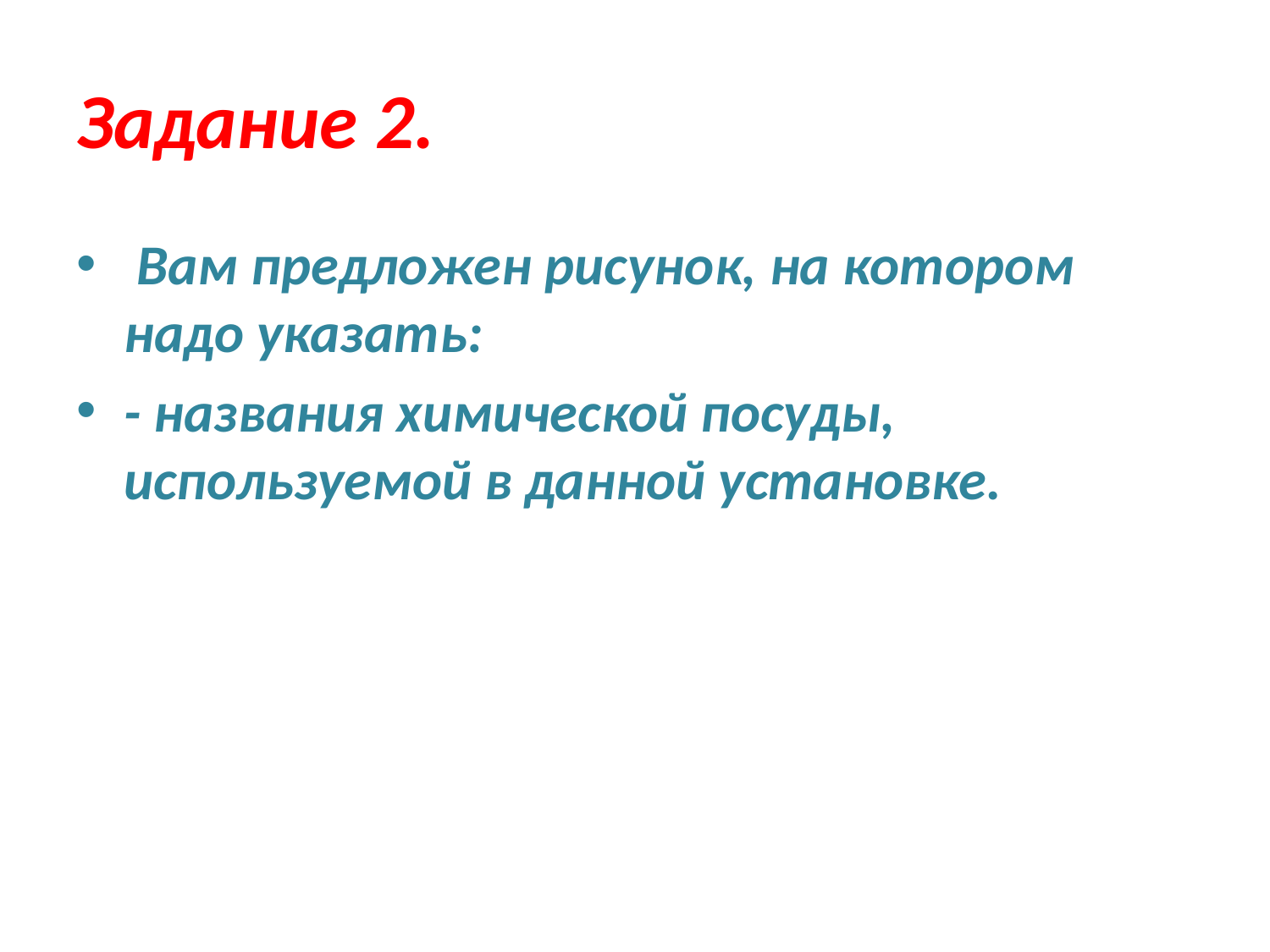

# Задание 2.
 Вам предложен рисунок, на котором надо указать:
- названия химической посуды, используемой в данной установке.